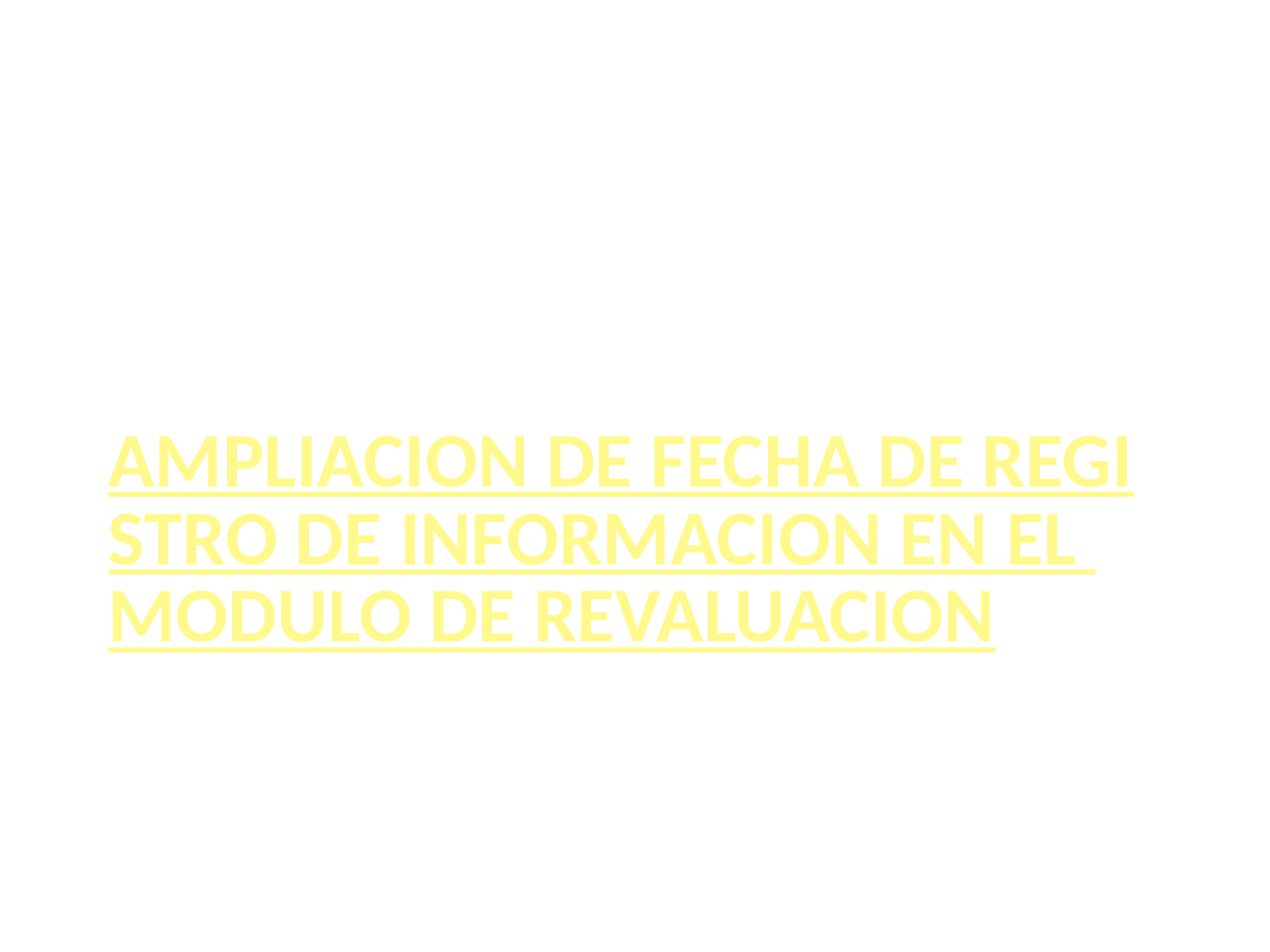

# AMPLIACION DE FECHA DE REGISTRO DE INFORMACION EN EL MODULO DE REVALUACION